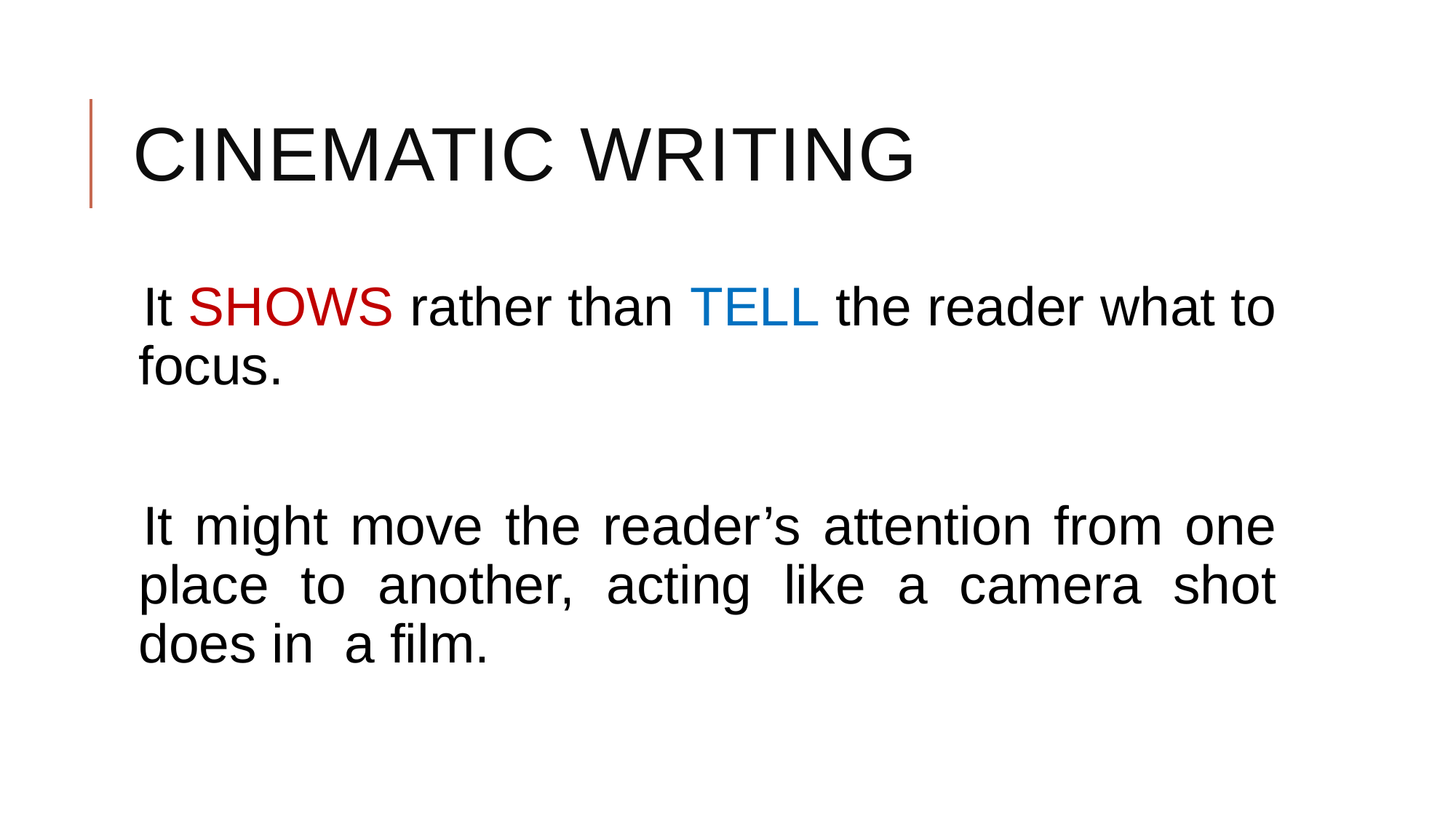

# Cinematic writing
It SHOWS rather than TELL the reader what to focus.

It might move the reader’s attention from one place to another, acting like a camera shot does in  a film.